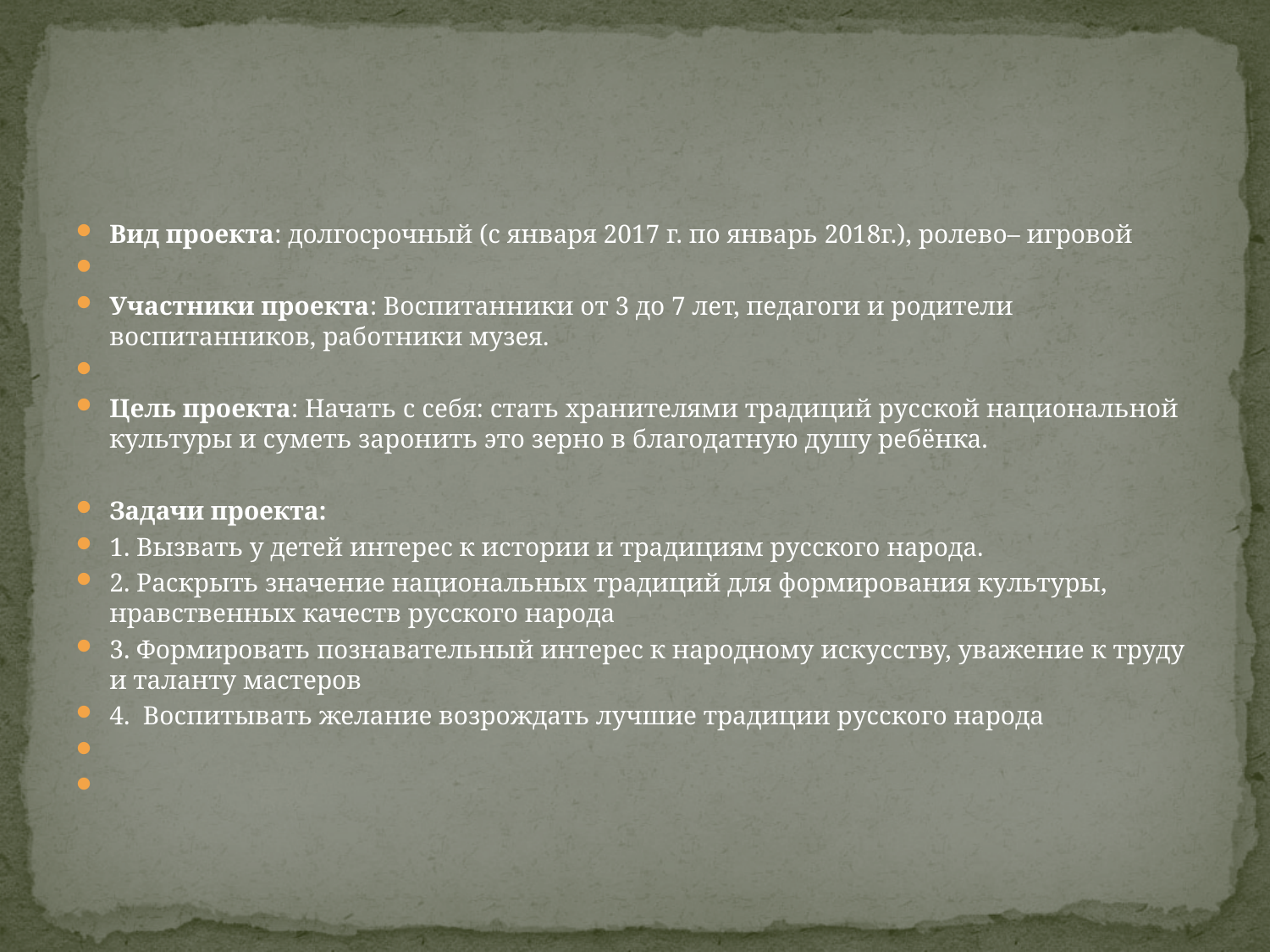

#
Вид проекта: долгосрочный (с января 2017 г. по январь 2018г.), ролево– игровой

Участники проекта: Воспитанники от 3 до 7 лет, педагоги и родители воспитанников, работники музея.

Цель проекта: Начать с себя: стать хранителями традиций русской национальной культуры и суметь заронить это зерно в благодатную душу ребёнка.

Задачи проекта:
1. Вызвать у детей интерес к истории и традициям русского народа.
2. Раскрыть значение национальных традиций для формирования культуры, нравственных качеств русского народа
3. Формировать познавательный интерес к народному искусству, уважение к труду и таланту мастеров
4.  Воспитывать желание возрождать лучшие традиции русского народа